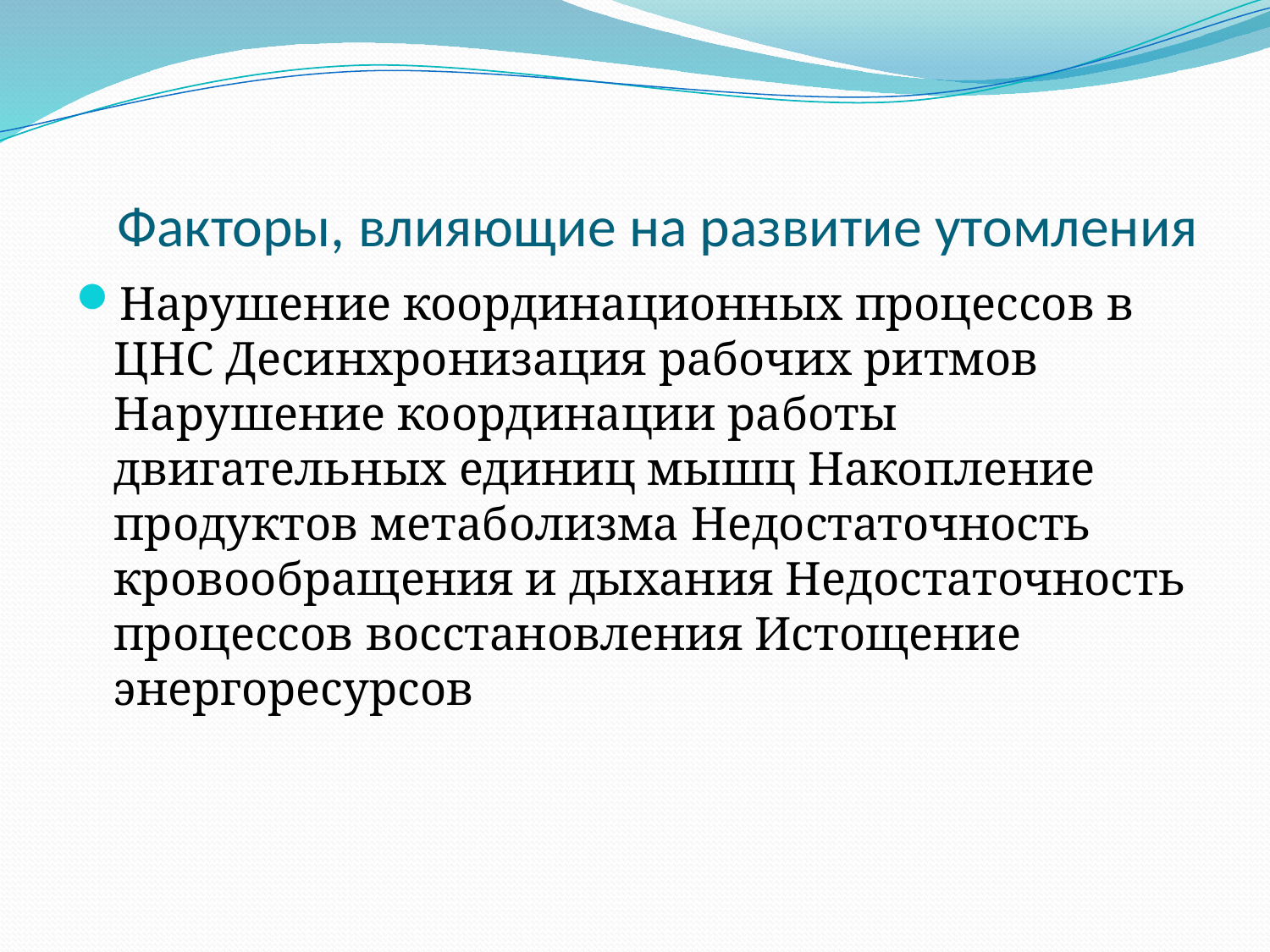

# Факторы, влияющие на развитие утомления
Нарушение координационных процессов в ЦНС Десинхронизация рабочих ритмов Нарушение координации работы двигательных единиц мышц Накопление продуктов метаболизма Недостаточность кровообращения и дыхания Недостаточность процессов восстановления Истощение энергоресурсов